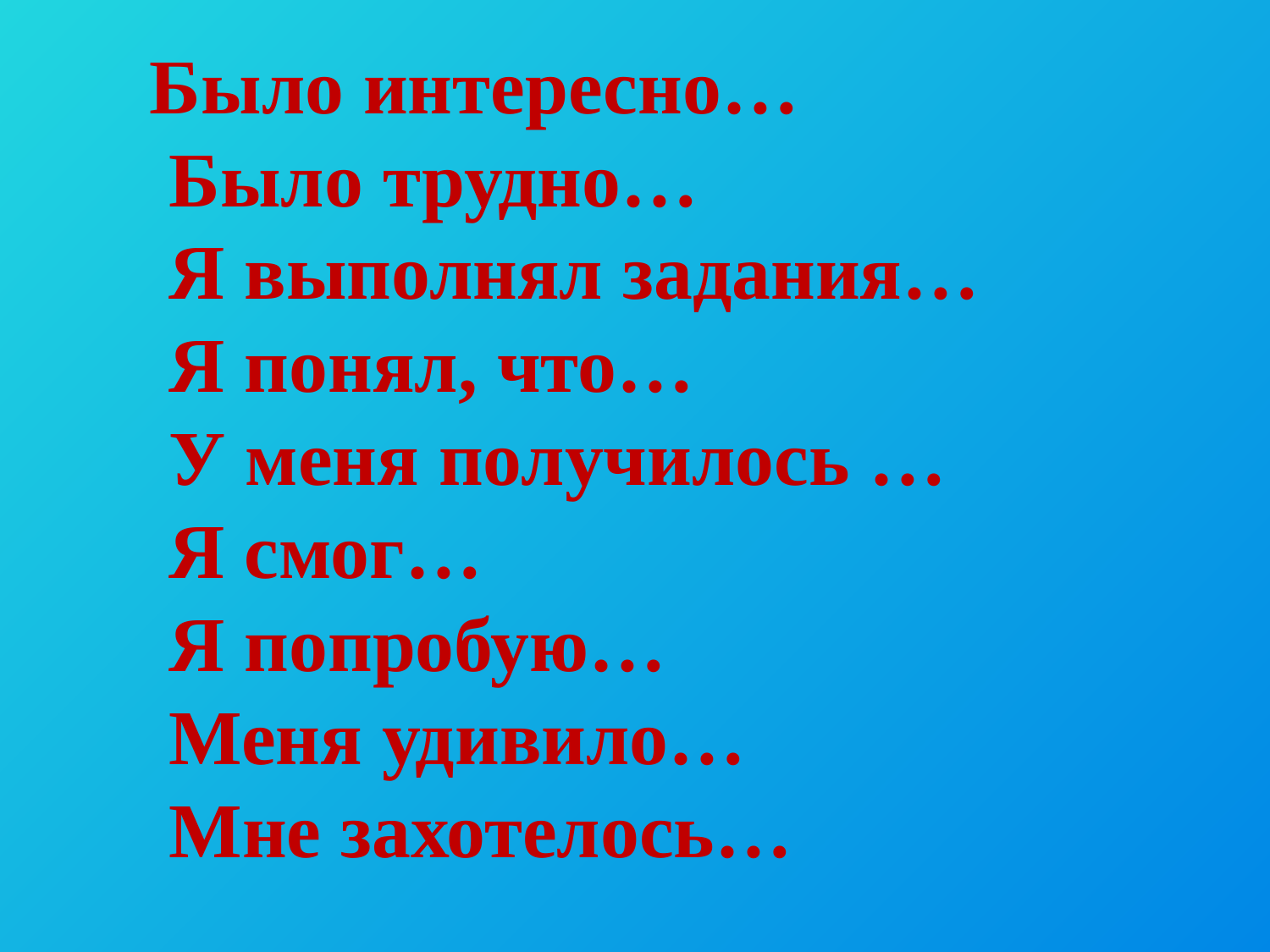

Было интересно…
      Было трудно…
      Я выполнял задания…
      Я понял, что…
      У меня получилось …
      Я смог…
      Я попробую…
      Меня удивило…
      Мне захотелось…